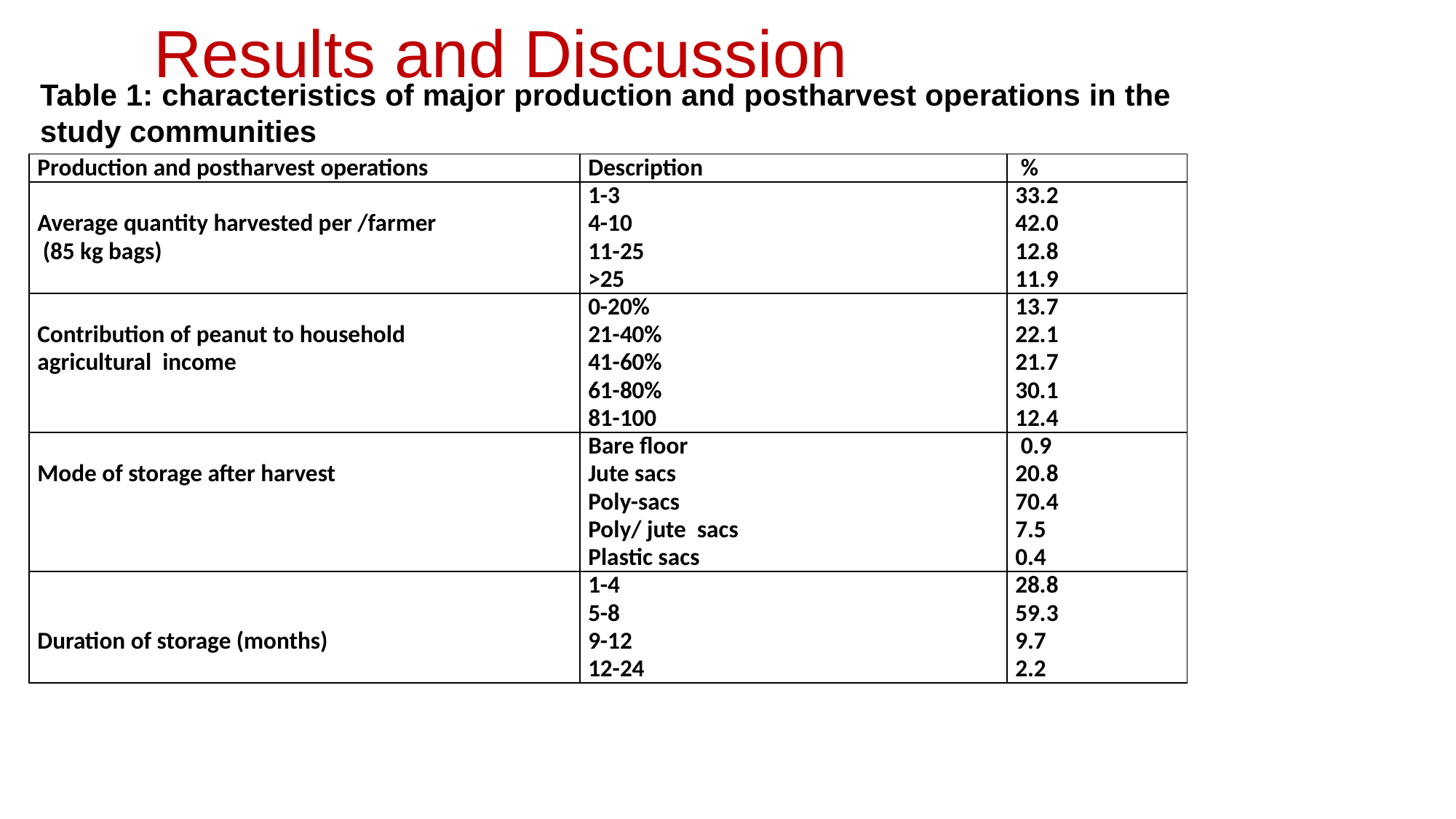

# Results and Discussion
Table 1: characteristics of major production and postharvest operations in the study communities
| Production and postharvest operations | Description | % |
| --- | --- | --- |
| Average quantity harvested per /farmer (85 kg bags) | 1-3 4-10 11-25 >25 | 33.2 42.0 12.8 11.9 |
| Contribution of peanut to household agricultural income | 0-20% 21-40% 41-60% 61-80% 81-100 | 13.7 22.1 21.7 30.1 12.4 |
| Mode of storage after harvest | Bare floor Jute sacs Poly-sacs Poly/ jute sacs Plastic sacs | 0.9 20.8 70.4 7.5 0.4 |
| Duration of storage (months) | 1-4 5-8 9-12 12-24 | 28.8 59.3 9.7 2.2 |